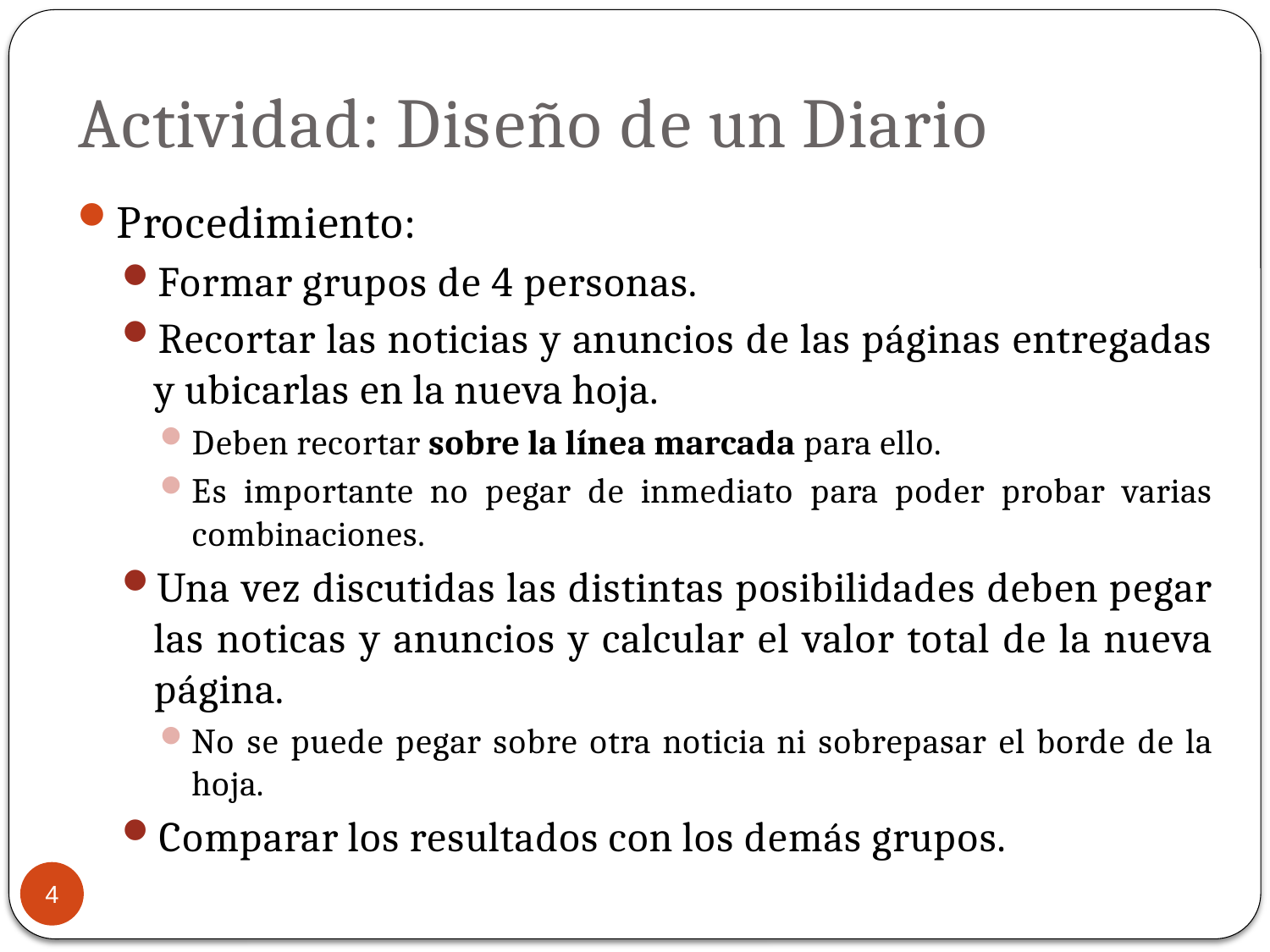

# Actividad: Diseño de un Diario
Procedimiento:
Formar grupos de 4 personas.
Recortar las noticias y anuncios de las páginas entregadas y ubicarlas en la nueva hoja.
Deben recortar sobre la línea marcada para ello.
Es importante no pegar de inmediato para poder probar varias combinaciones.
Una vez discutidas las distintas posibilidades deben pegar las noticas y anuncios y calcular el valor total de la nueva página.
No se puede pegar sobre otra noticia ni sobrepasar el borde de la hoja.
Comparar los resultados con los demás grupos.
4